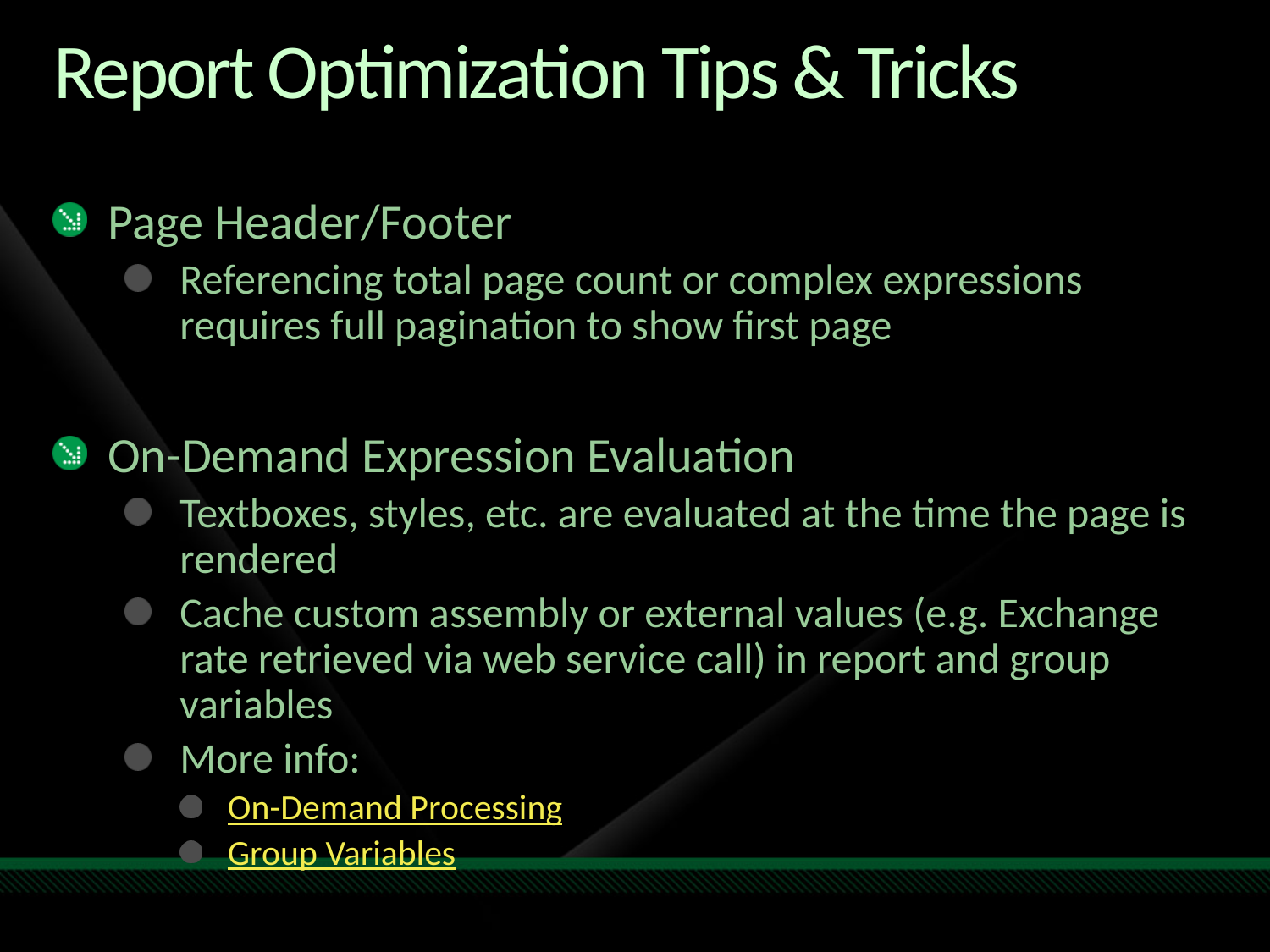

# Report Optimization Tips & Tricks
Page Header/Footer
Referencing total page count or complex expressions requires full pagination to show first page

On-Demand Expression Evaluation
Textboxes, styles, etc. are evaluated at the time the page is rendered
Cache custom assembly or external values (e.g. Exchange rate retrieved via web service call) in report and group variables
More info:
On-Demand Processing
Group Variables